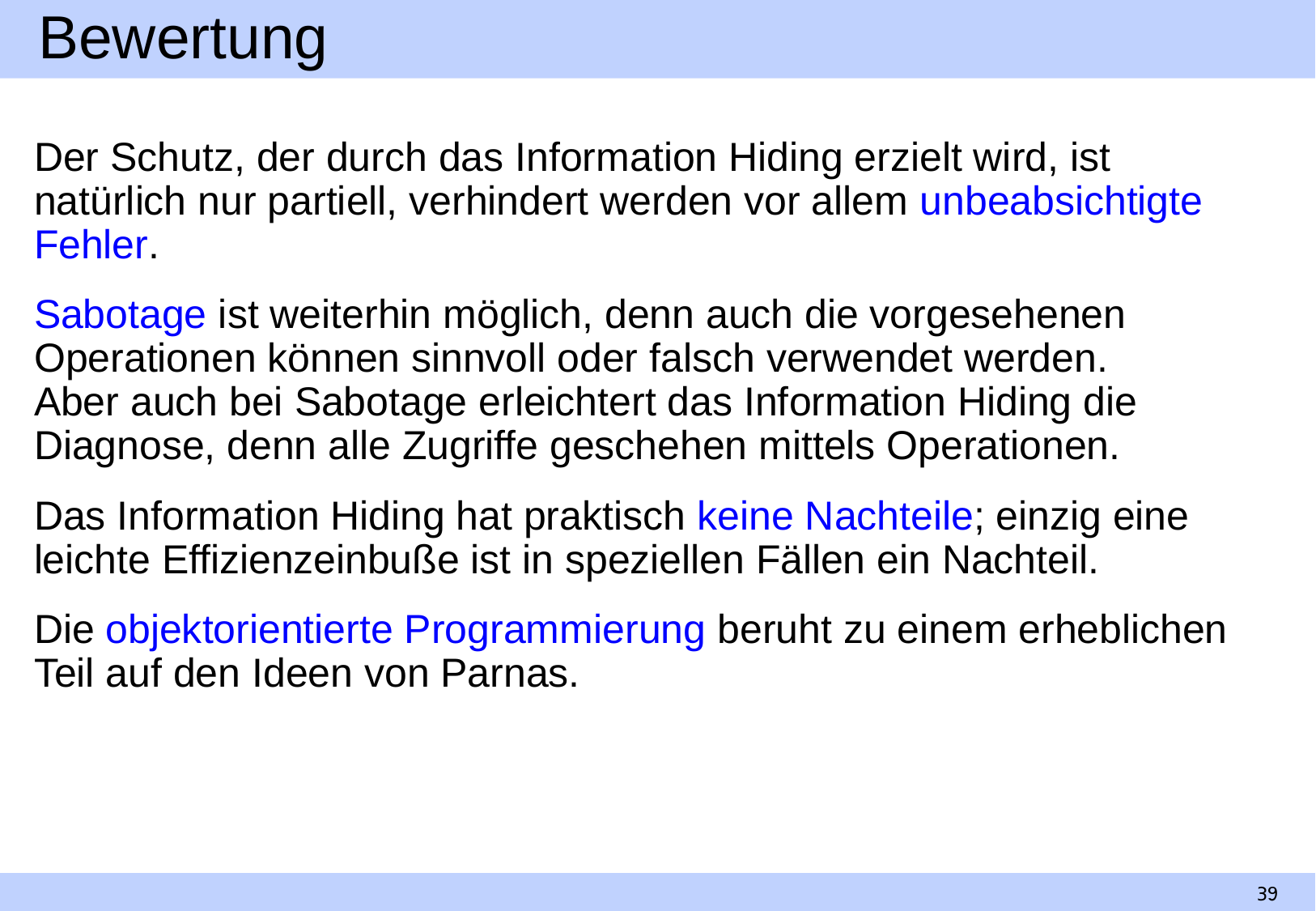

# Bewertung
Der Schutz, der durch das Information Hiding erzielt wird, ist natürlich nur partiell, verhindert werden vor allem unbeabsichtigte Fehler.
Sabotage ist weiterhin möglich, denn auch die vorgesehenen Operationen können sinnvoll oder falsch verwendet werden.
Aber auch bei Sabotage erleichtert das Information Hiding die Diagnose, denn alle Zugriffe geschehen mittels Operationen.
Das Information Hiding hat praktisch keine Nachteile; einzig eine leichte Effizienzeinbuße ist in speziellen Fällen ein Nachteil.
Die objektorientierte Programmierung beruht zu einem erheblichen Teil auf den Ideen von Parnas.

39